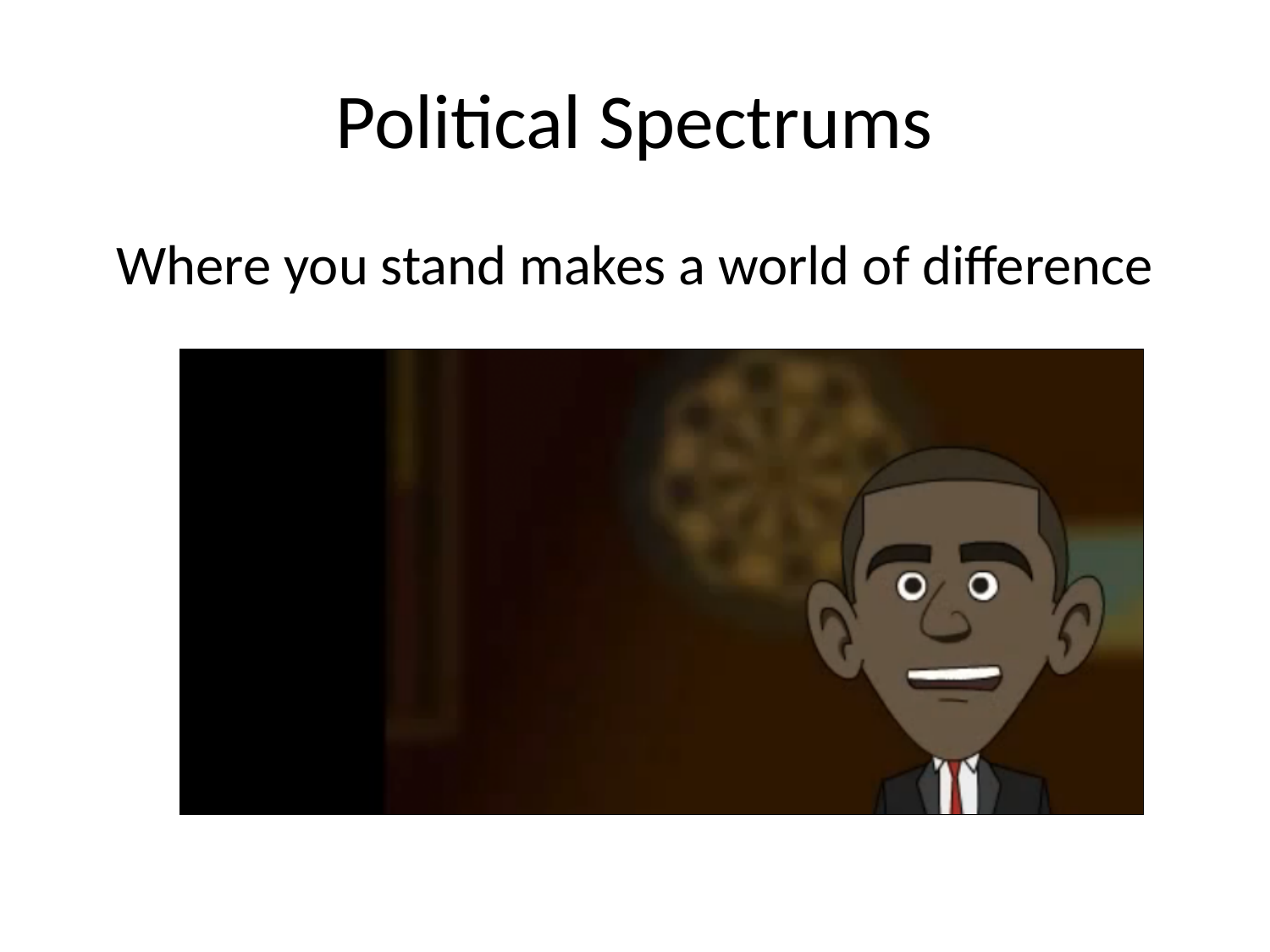

# Political Spectrums
Where you stand makes a world of difference